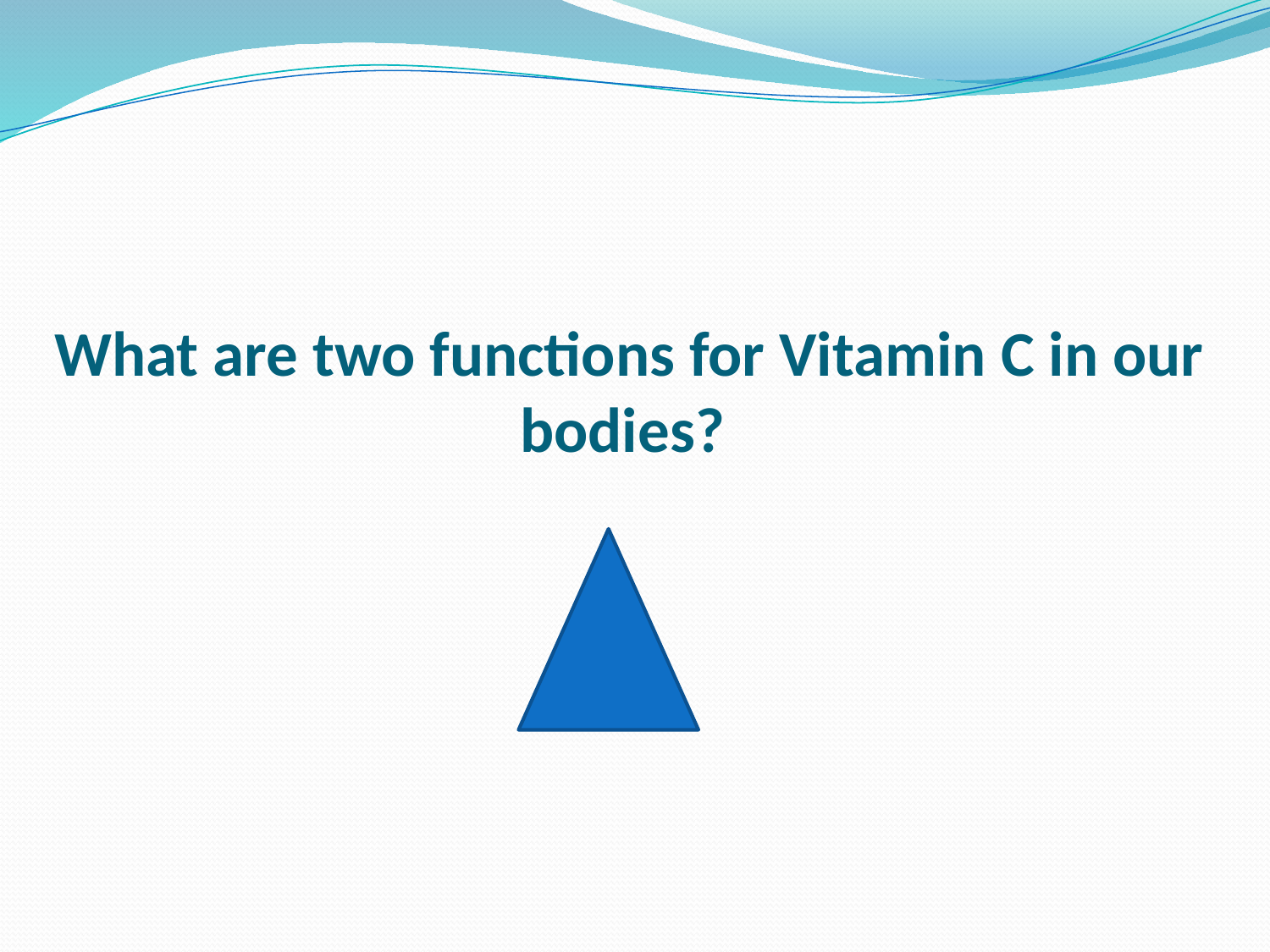

# What are two functions for Vitamin C in our bodies?